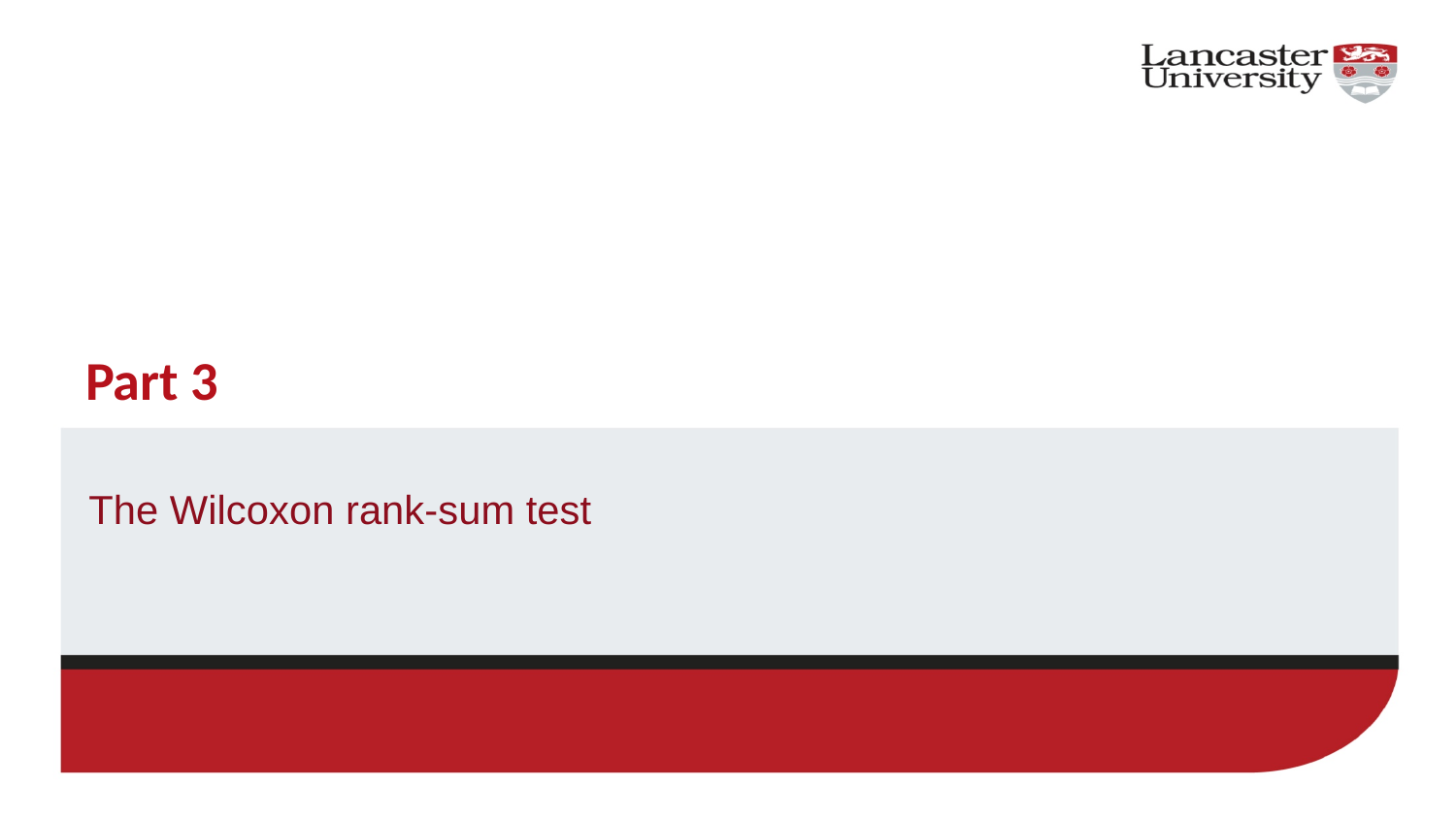

# Part 3
The Wilcoxon rank-sum test